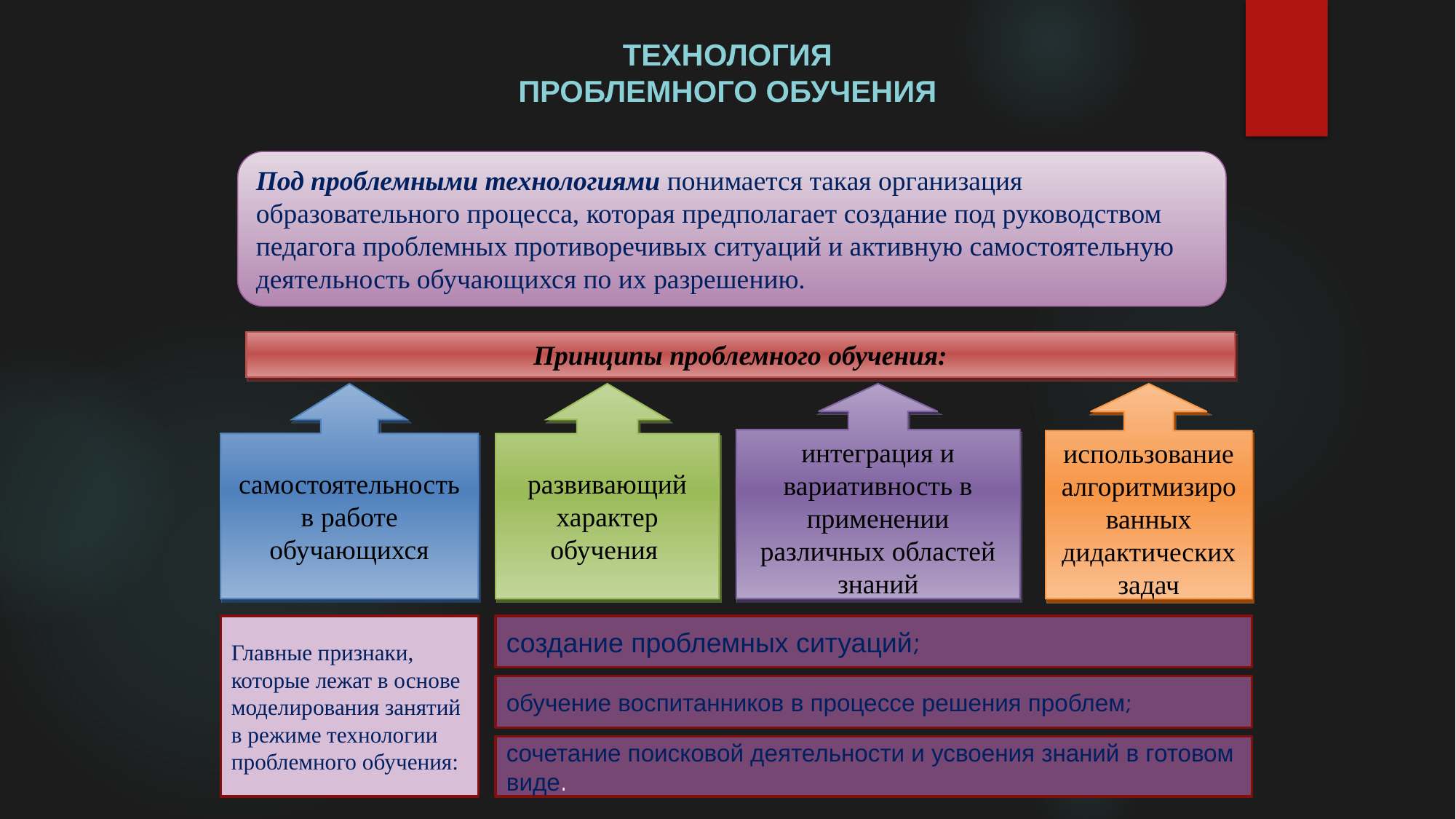

# ТЕХНОЛОГИЯ ПРОБЛЕМНОГО ОБУЧЕНИЯ
Под проблемными технологиями понимается такая организация образовательного процесса, которая предполагает создание под руководством педагога проблемных противоречивых ситуаций и активную самостоятельную деятельность обучающихся по их разрешению.
Принципы проблемного обучения:

самостоятельность в работе обучающихся
развивающий характер обучения
интеграция и вариативность в применении различных областей знаний

использование алгоритмизированных дидактических задач
Главные признаки, которые лежат в основе моделирования занятий в режиме технологии проблемного обучения:
создание проблемных ситуаций;
обучение воспитанников в процессе решения проблем;
сочетание поисковой деятельности и усвоения знаний в готовом виде.